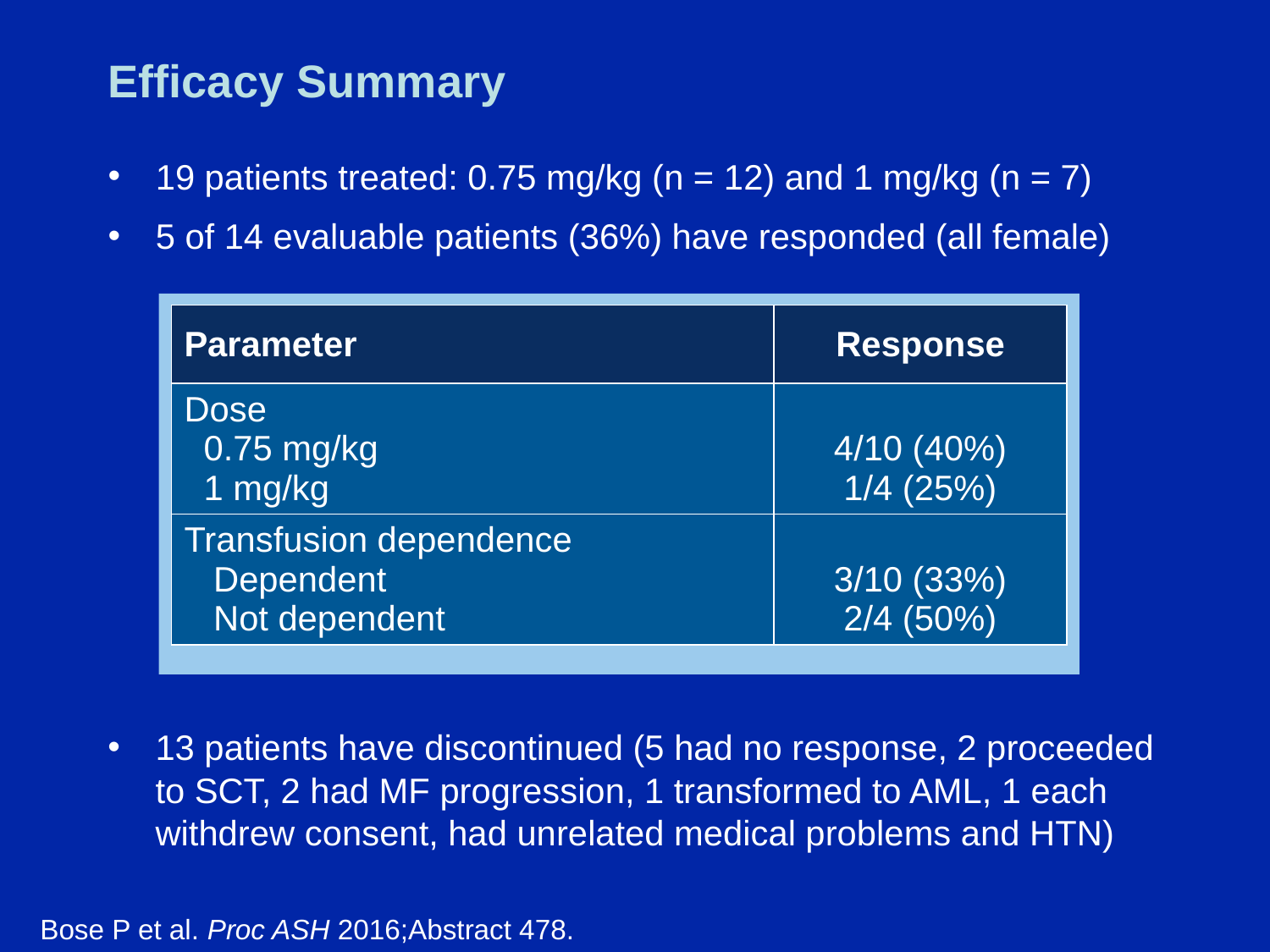

# Efficacy Summary
19 patients treated: 0.75 mg/kg (n = 12) and 1 mg/kg (n = 7)
5 of 14 evaluable patients (36%) have responded (all female)

| Parameter | Response |
| --- | --- |
| Dose 0.75 mg/kg 1 mg/kg | 4/10 (40%) 1/4 (25%) |
| Transfusion dependence Dependent Not dependent | 3/10 (33%) 2/4 (50%) |
13 patients have discontinued (5 had no response, 2 proceeded to SCT, 2 had MF progression, 1 transformed to AML, 1 each withdrew consent, had unrelated medical problems and HTN)
Bose P et al. Proc ASH 2016;Abstract 478.